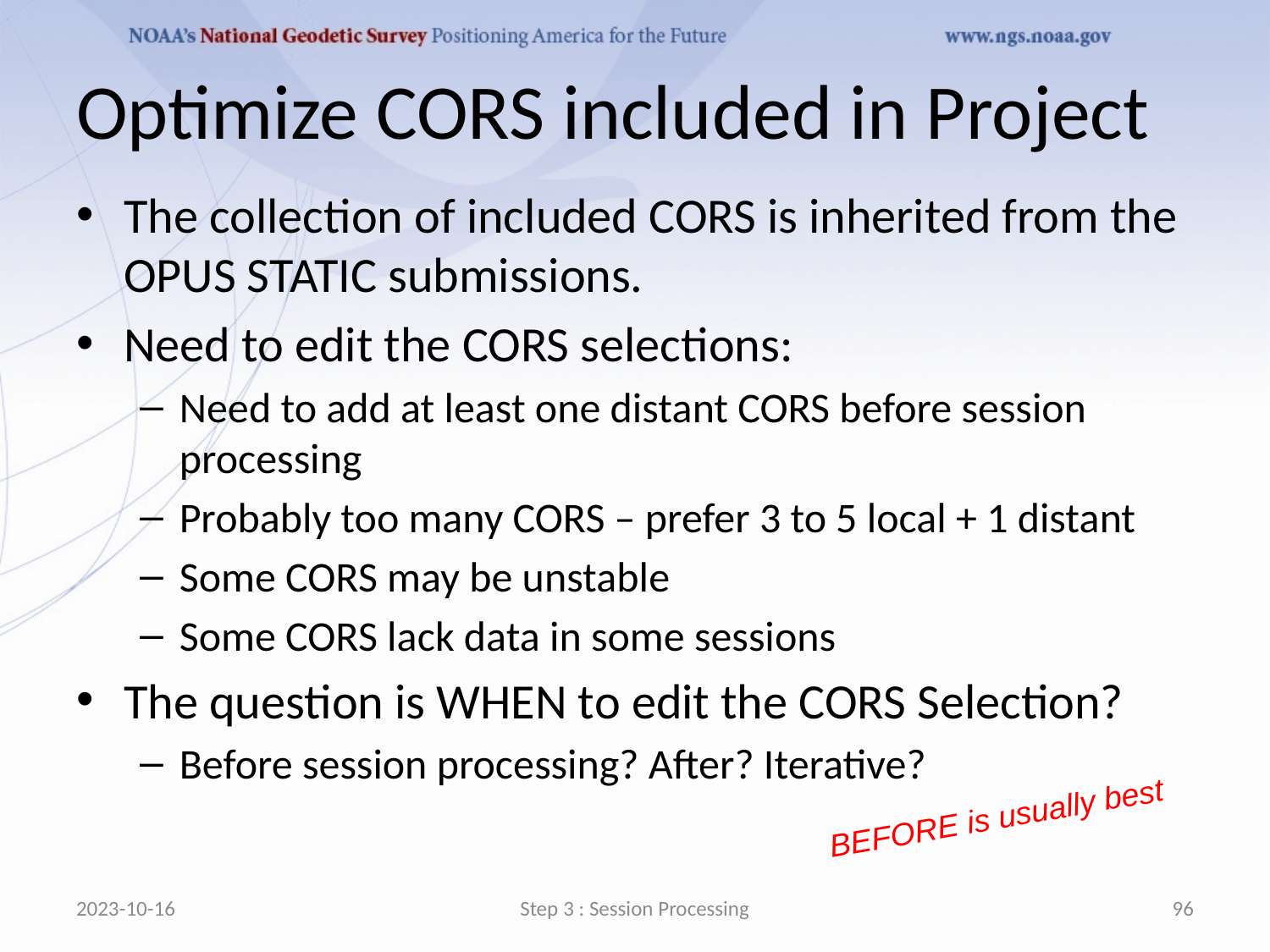

# Optimize CORS included in Project
The collection of included CORS is inherited from the OPUS STATIC submissions.
Need to edit the CORS selections:
Need to add at least one distant CORS before session processing
Probably too many CORS – prefer 3 to 5 local + 1 distant
Some CORS may be unstable
Some CORS lack data in some sessions
The question is WHEN to edit the CORS Selection?
Before session processing? After? Iterative?
BEFORE is usually best
2023-10-16
Step 3 : Session Processing
96